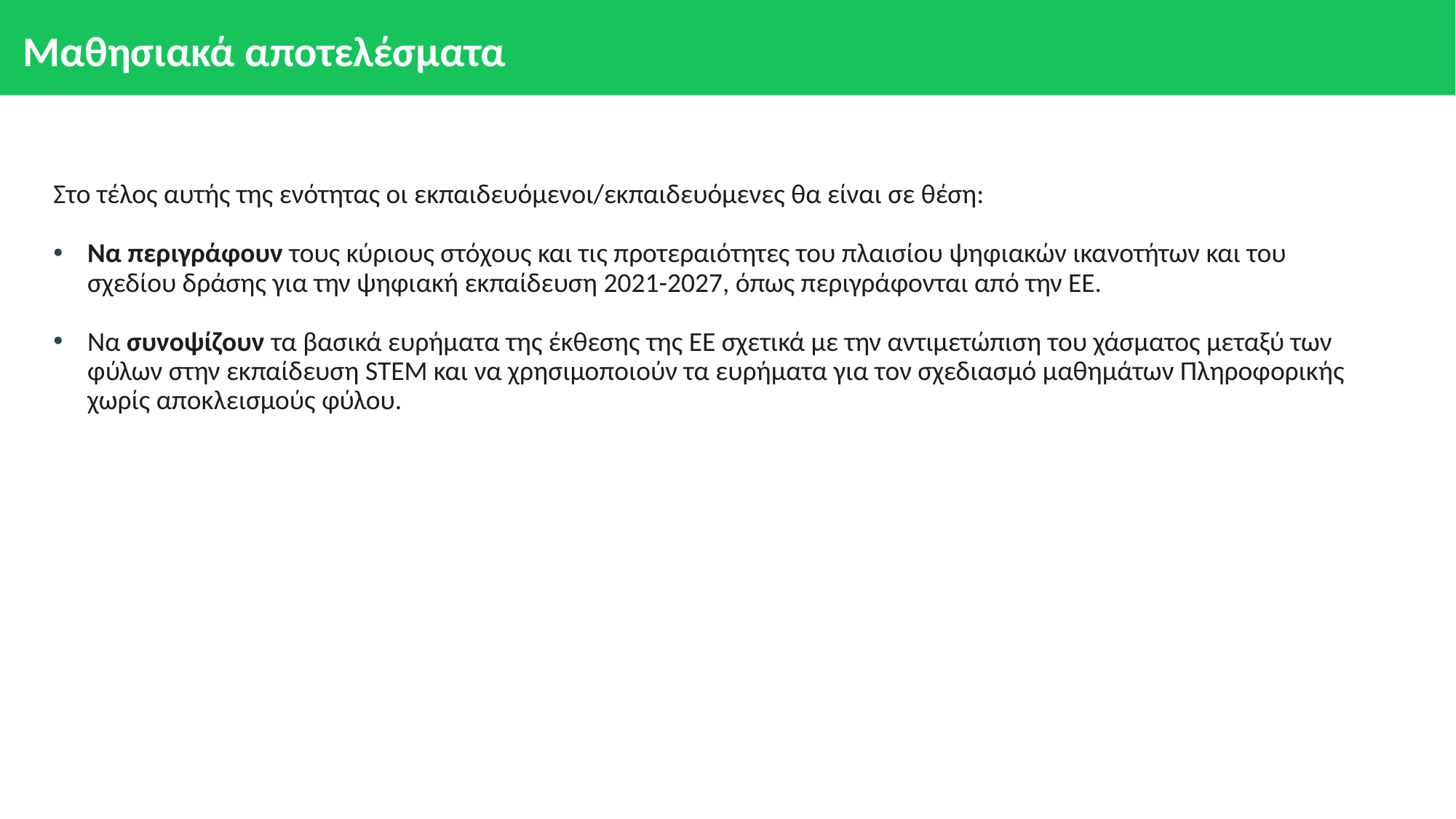

# Μαθησιακά αποτελέσματα
Στο τέλος αυτής της ενότητας οι εκπαιδευόμενοι/εκπαιδευόμενες θα είναι σε θέση:

Να περιγράφουν τους κύριους στόχους και τις προτεραιότητες του πλαισίου ψηφιακών ικανοτήτων και του σχεδίου δράσης για την ψηφιακή εκπαίδευση 2021-2027, όπως περιγράφονται από την ΕΕ.

Να συνοψίζουν τα βασικά ευρήματα της έκθεσης της ΕΕ σχετικά με την αντιμετώπιση του χάσματος μεταξύ των φύλων στην εκπαίδευση STEM και να χρησιμοποιούν τα ευρήματα για τον σχεδιασμό μαθημάτων Πληροφορικής χωρίς αποκλεισμούς φύλου.